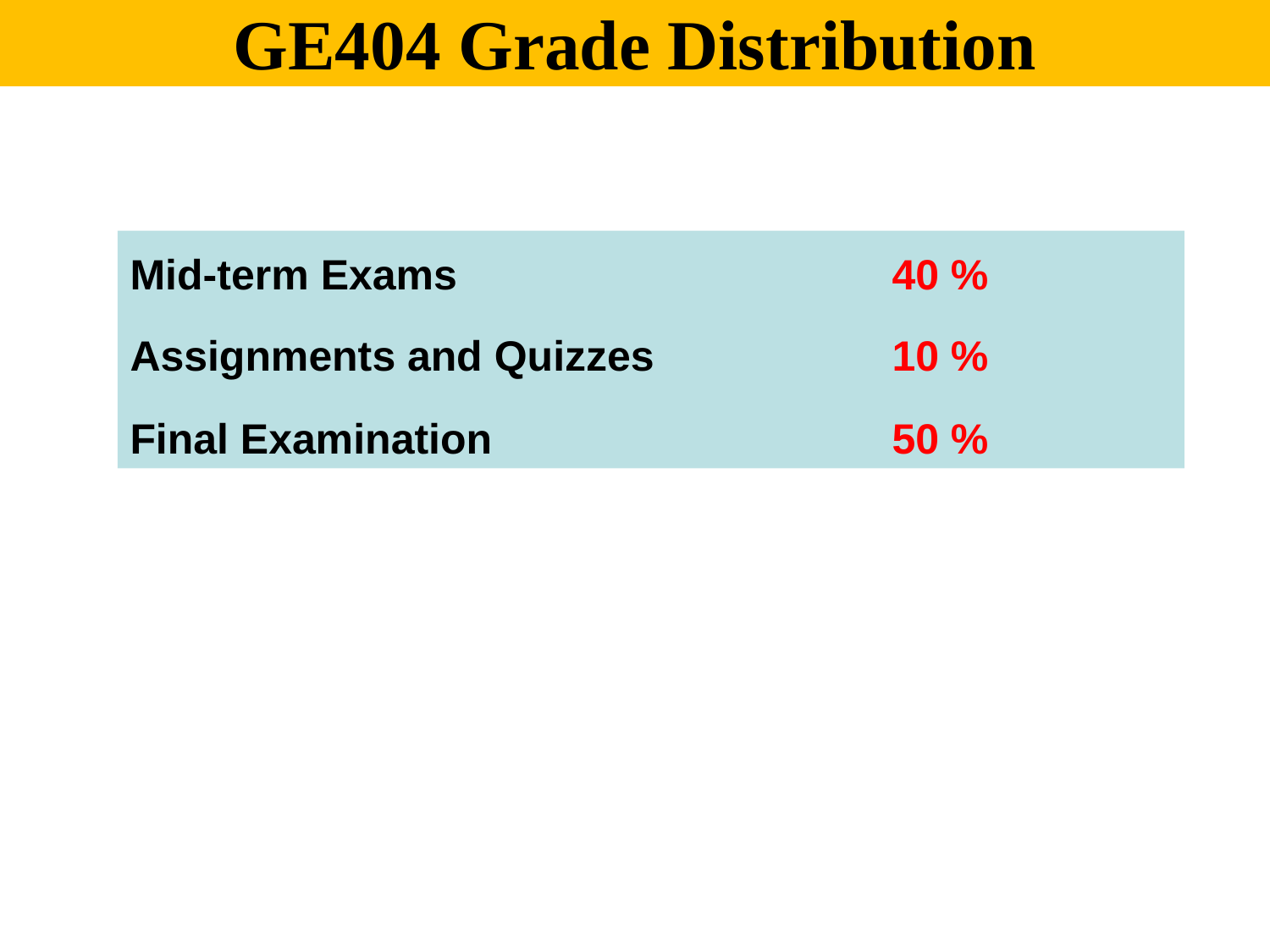

# GE404 Grade Distribution
Mid-term Exams				40 %
Assignments and Quizzes		10 %
Final Examination				50 %